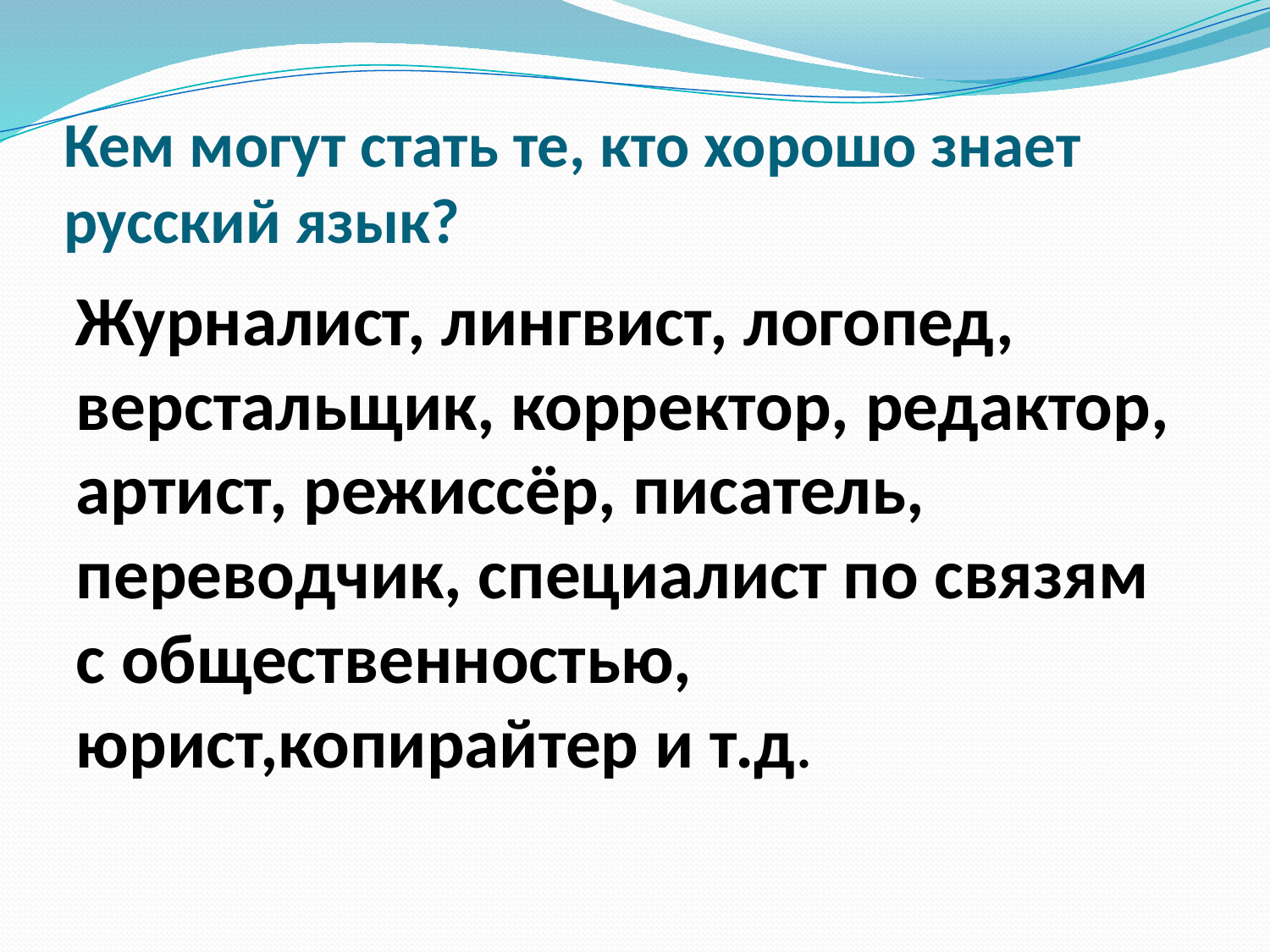

# Кем могут стать те, кто хорошо знает русский язык?
Журналист, лингвист, логопед, верстальщик, корректор, редактор, артист, режиссёр, писатель, переводчик, специалист по связям с общественностью, юрист,копирайтер и т.д.